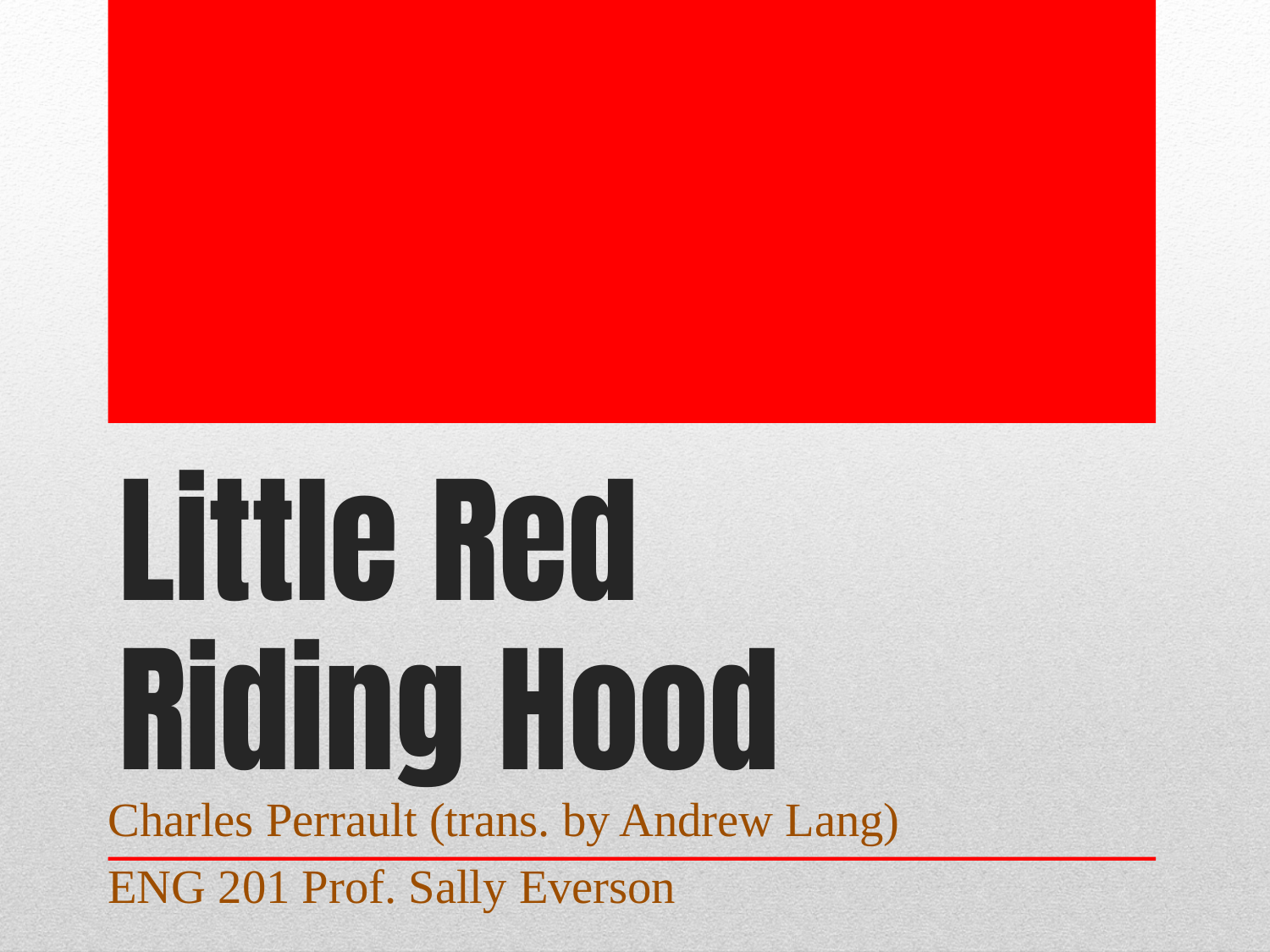

# Little Red Riding Hood
Charles Perrault (trans. by Andrew Lang)
ENG 201 Prof. Sally Everson